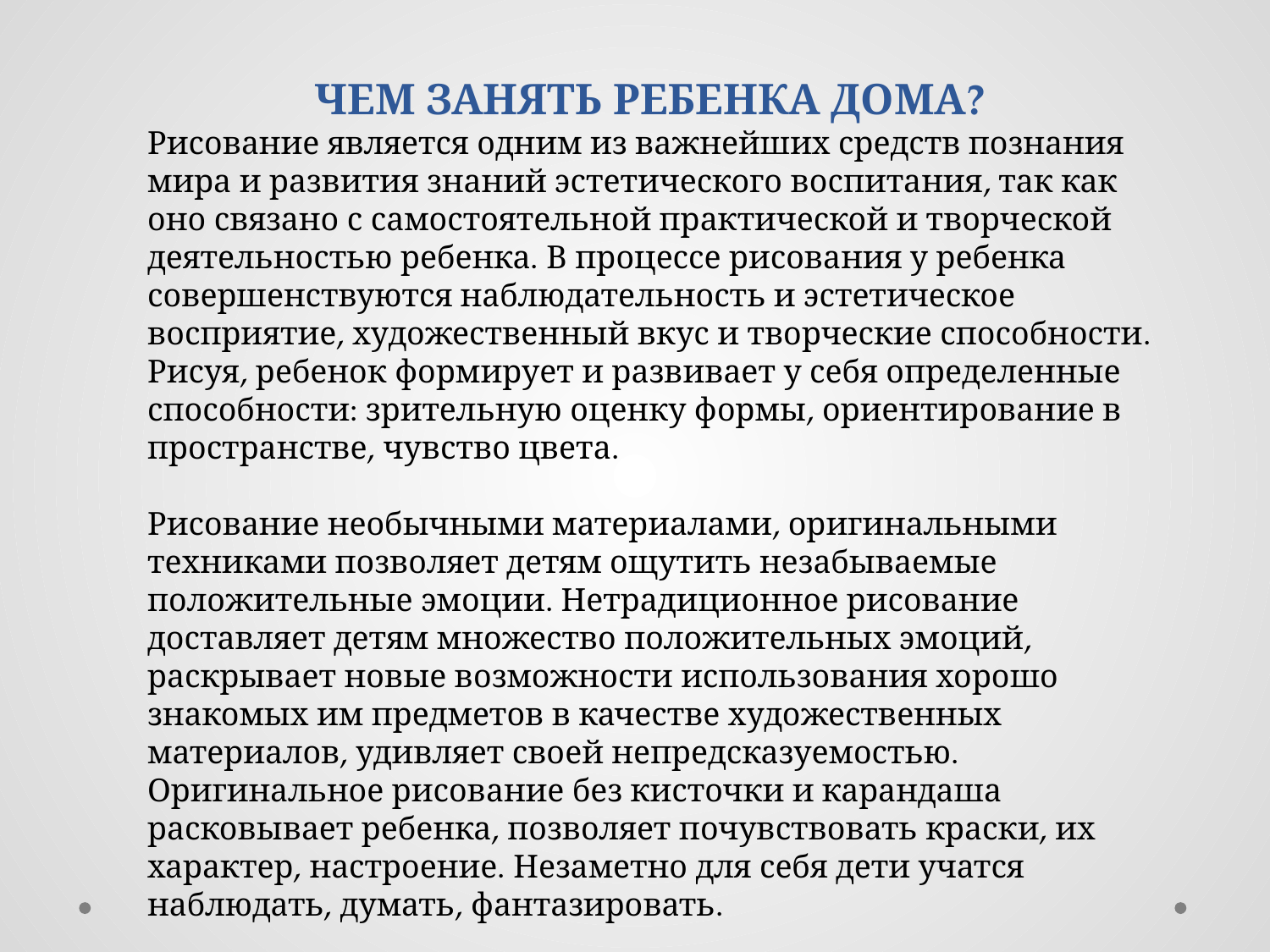

ЧЕМ ЗАНЯТЬ РЕБЕНКА ДОМА?
Рисование является одним из важнейших средств познания мира и развития знаний эстетического воспитания, так как оно связано с самостоятельной практической и творческой деятельностью ребенка. В процессе рисования у ребенка совершенствуются наблюдательность и эстетическое восприятие, художественный вкус и творческие способности. Рисуя, ребенок формирует и развивает у себя определенные способности: зрительную оценку формы, ориентирование в пространстве, чувство цвета.

Рисование необычными материалами, оригинальными техниками позволяет детям ощутить незабываемые положительные эмоции. Нетрадиционное рисование доставляет детям множество положительных эмоций, раскрывает новые возможности использования хорошо знакомых им предметов в качестве художественных материалов, удивляет своей непредсказуемостью. Оригинальное рисование без кисточки и карандаша расковывает ребенка, позволяет почувствовать краски, их характер, настроение. Незаметно для себя дети учатся наблюдать, думать, фантазировать.